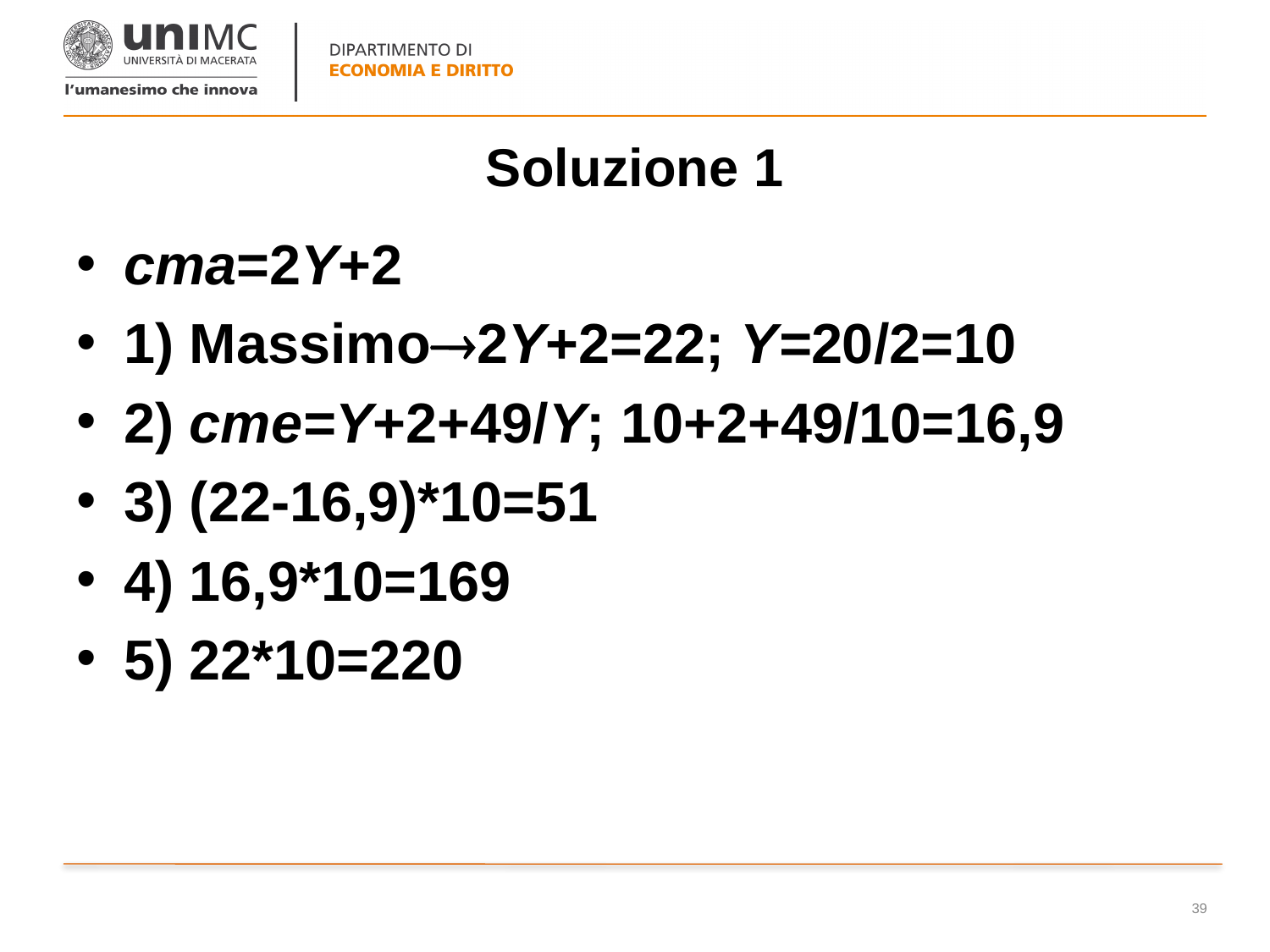

# Soluzione 1
cma=2Y+2
1) Massimo→2Y+2=22; Y=20/2=10
2) cme=Y+2+49/Y; 10+2+49/10=16,9
3) (22-16,9)*10=51
4) 16,9*10=169
5) 22*10=220
39